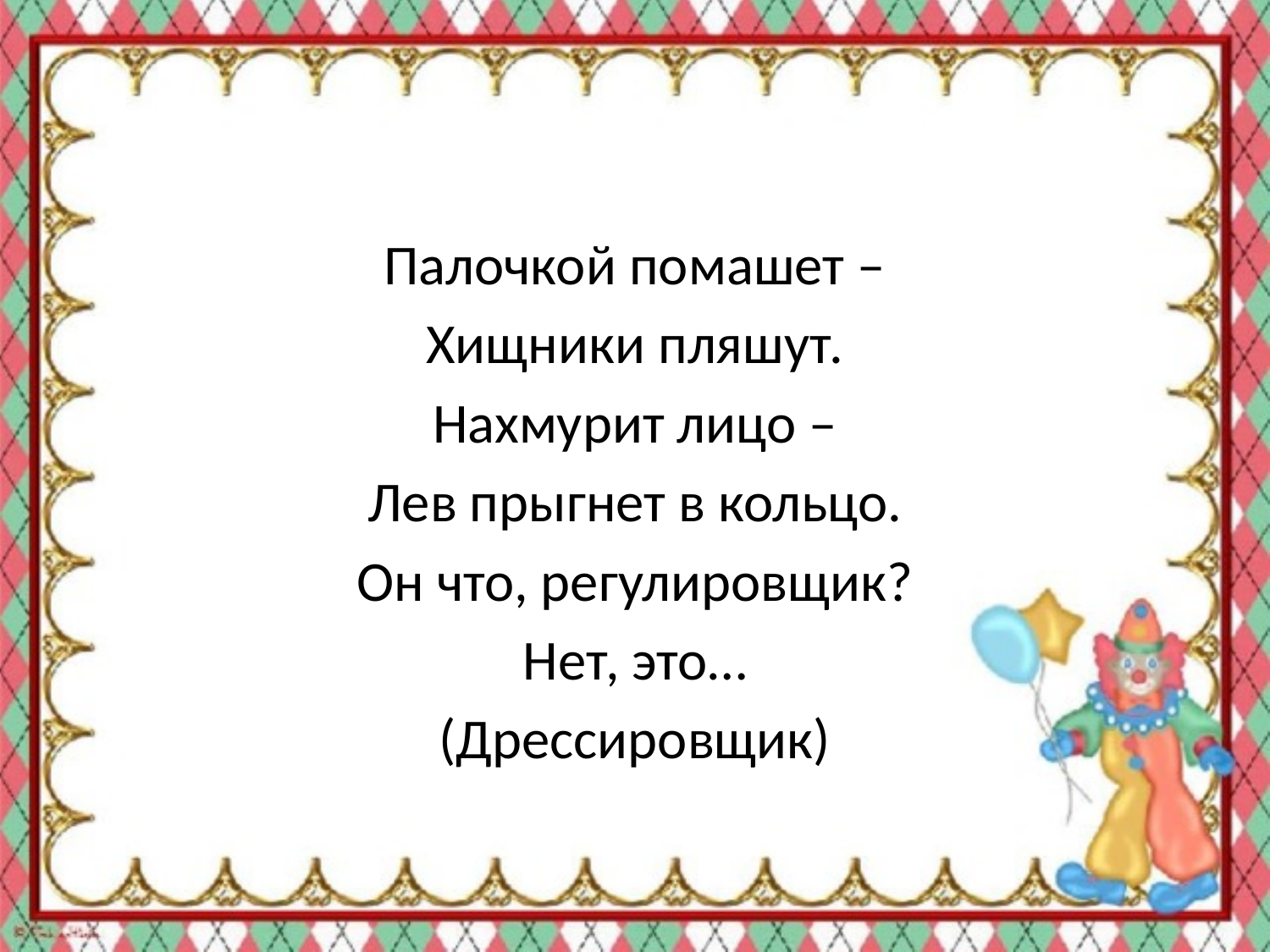

#
Палочкой помашет –
Хищники пляшут.
Нахмурит лицо –
Лев прыгнет в кольцо.
Он что, регулировщик?
Нет, это…
(Дрессировщик)